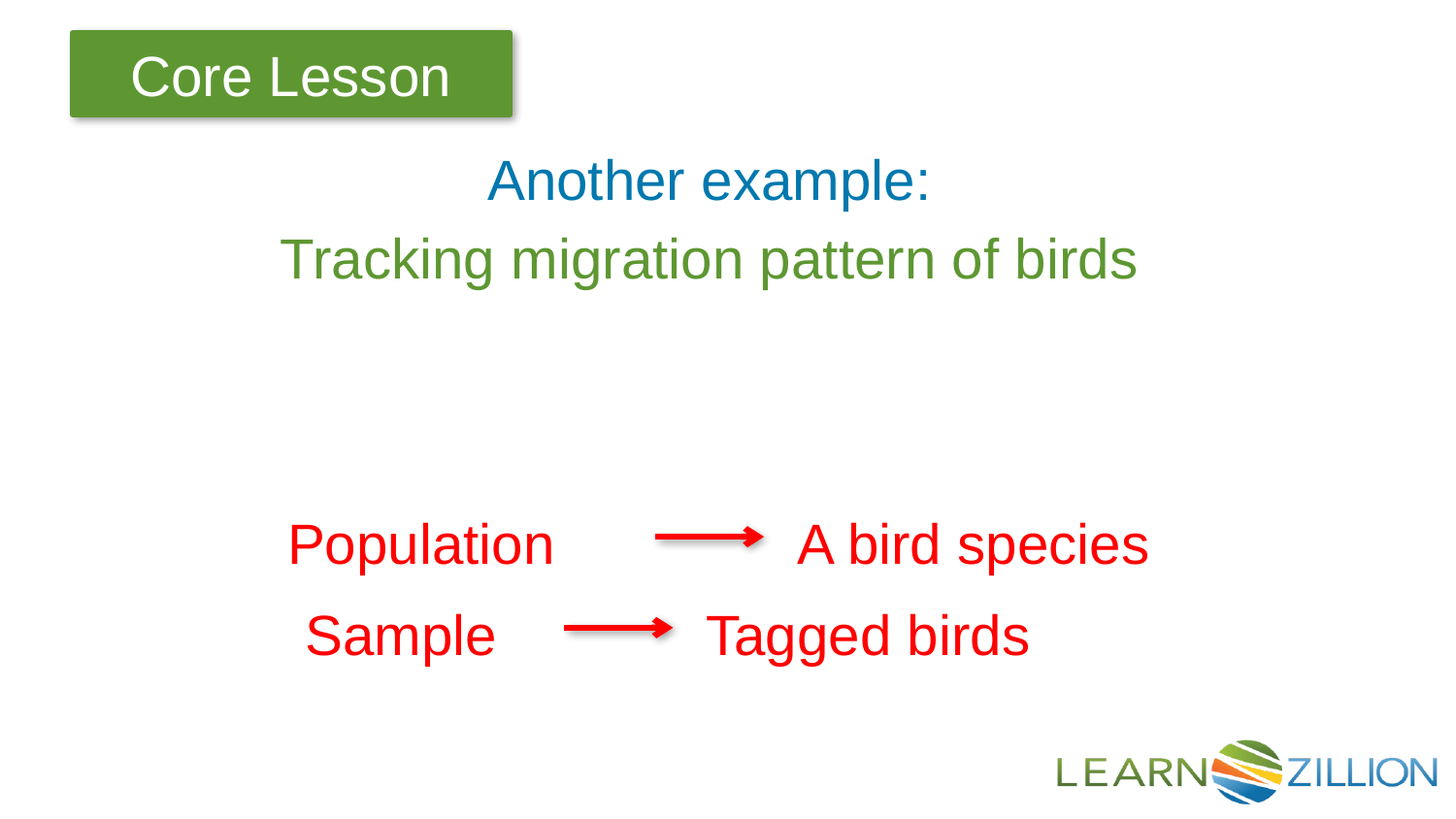

Another example:
Tracking migration pattern of birds
A bird species
Population
Tagged birds
Sample